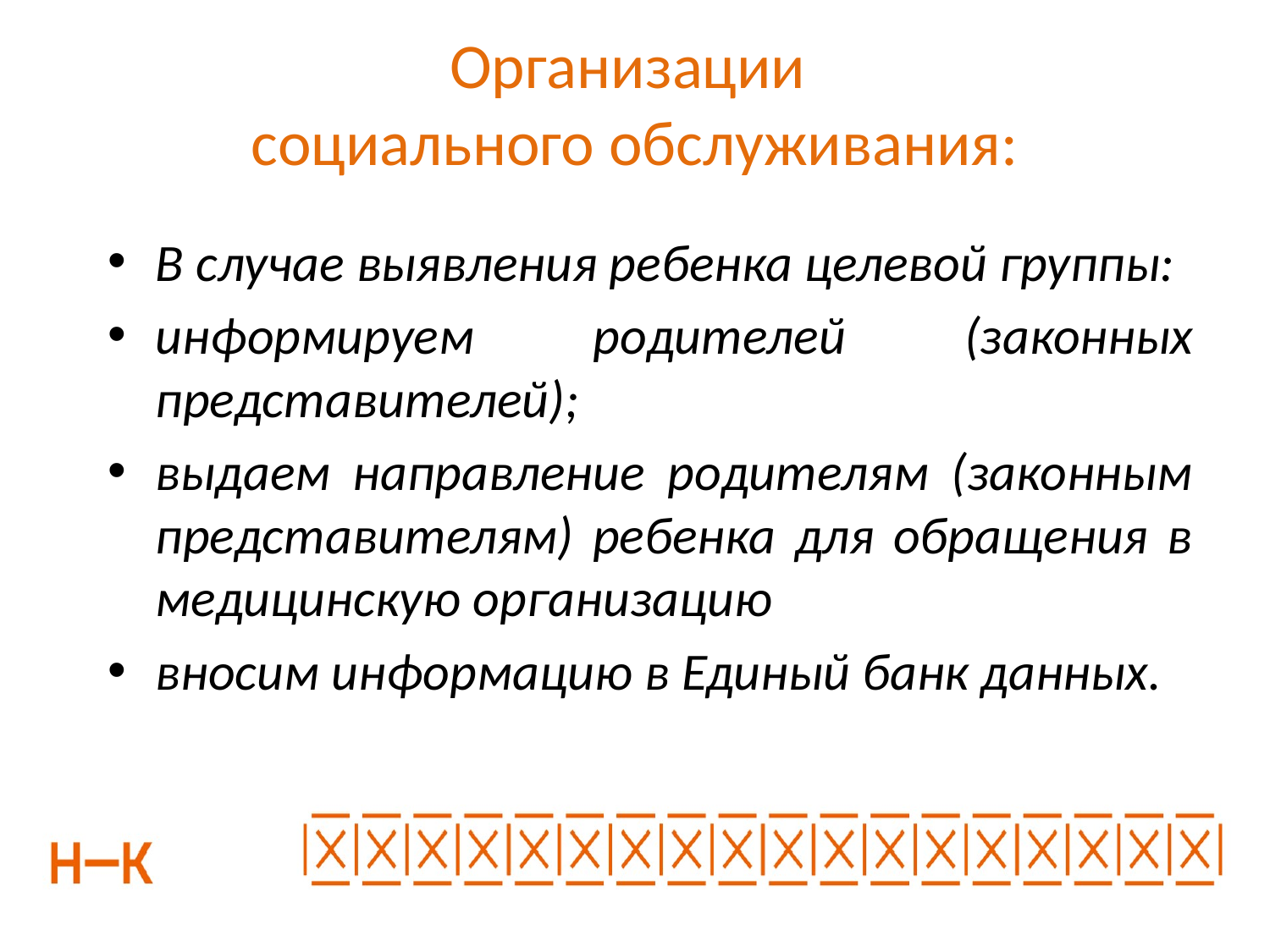

# Организации социального обслуживания:
В случае выявления ребенка целевой группы:
информируем родителей (законных представителей);
выдаем направление родителям (законным представителям) ребенка для обращения в медицинскую организацию
вносим информацию в Единый банк данных.